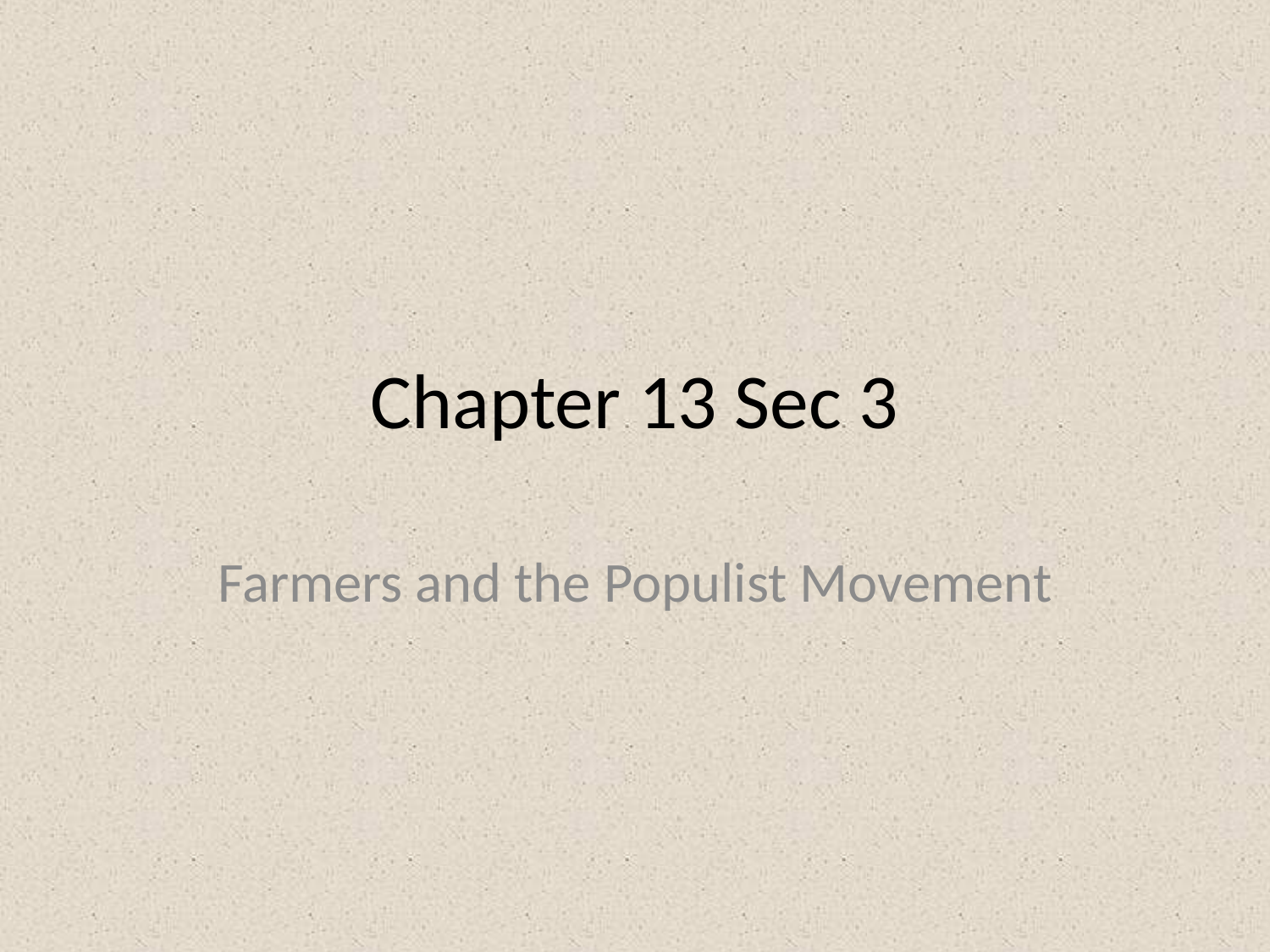

# Chapter 13 Sec 3
Farmers and the Populist Movement